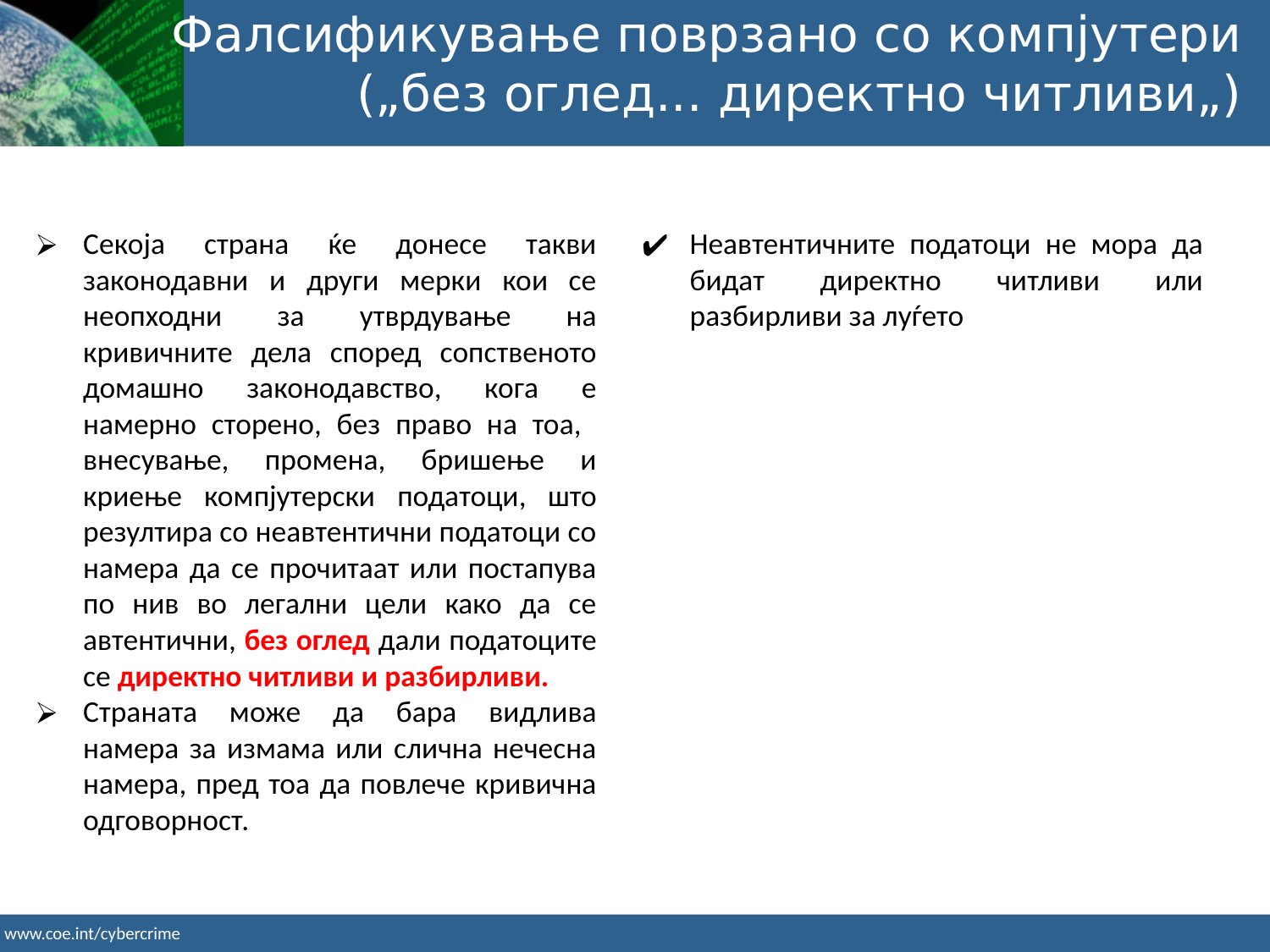

Фалсификување поврзано со компјутери („без оглед... директно читливи„)
Секоја страна ќе донесе такви законодавни и други мерки кои се неопходни за утврдување на кривичните дела според сопственото домашно законодавство, кога е намерно сторено, без право на тоа,  внесување, промена, бришење и криење компјутерски податоци, што резултира со неавтентични податоци со намера да се прочитаат или постапува по нив во легални цели како да се автентични, без оглед дали податоците се директно читливи и разбирливи.
Страната може да бара видлива намера за измама или слична нечесна намера, пред тоа да повлече кривична одговорност.
Неавтентичните податоци не мора да бидат директно читливи или разбирливи за луѓето